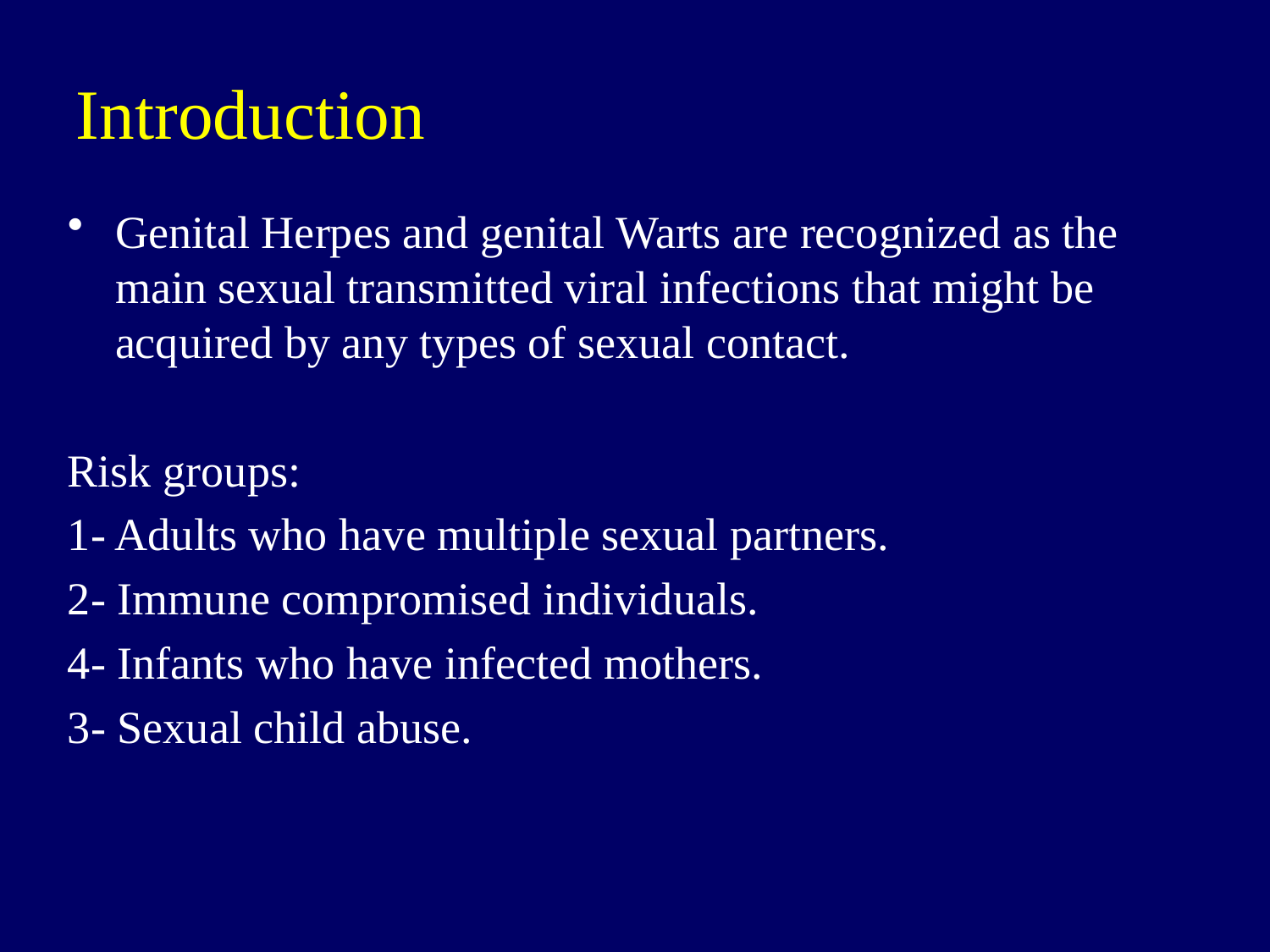

Introduction
Genital Herpes and genital Warts are recognized as the main sexual transmitted viral infections that might be acquired by any types of sexual contact.

Risk groups:
1- Adults who have multiple sexual partners.
2- Immune compromised individuals.
4- Infants who have infected mothers.
3- Sexual child abuse.